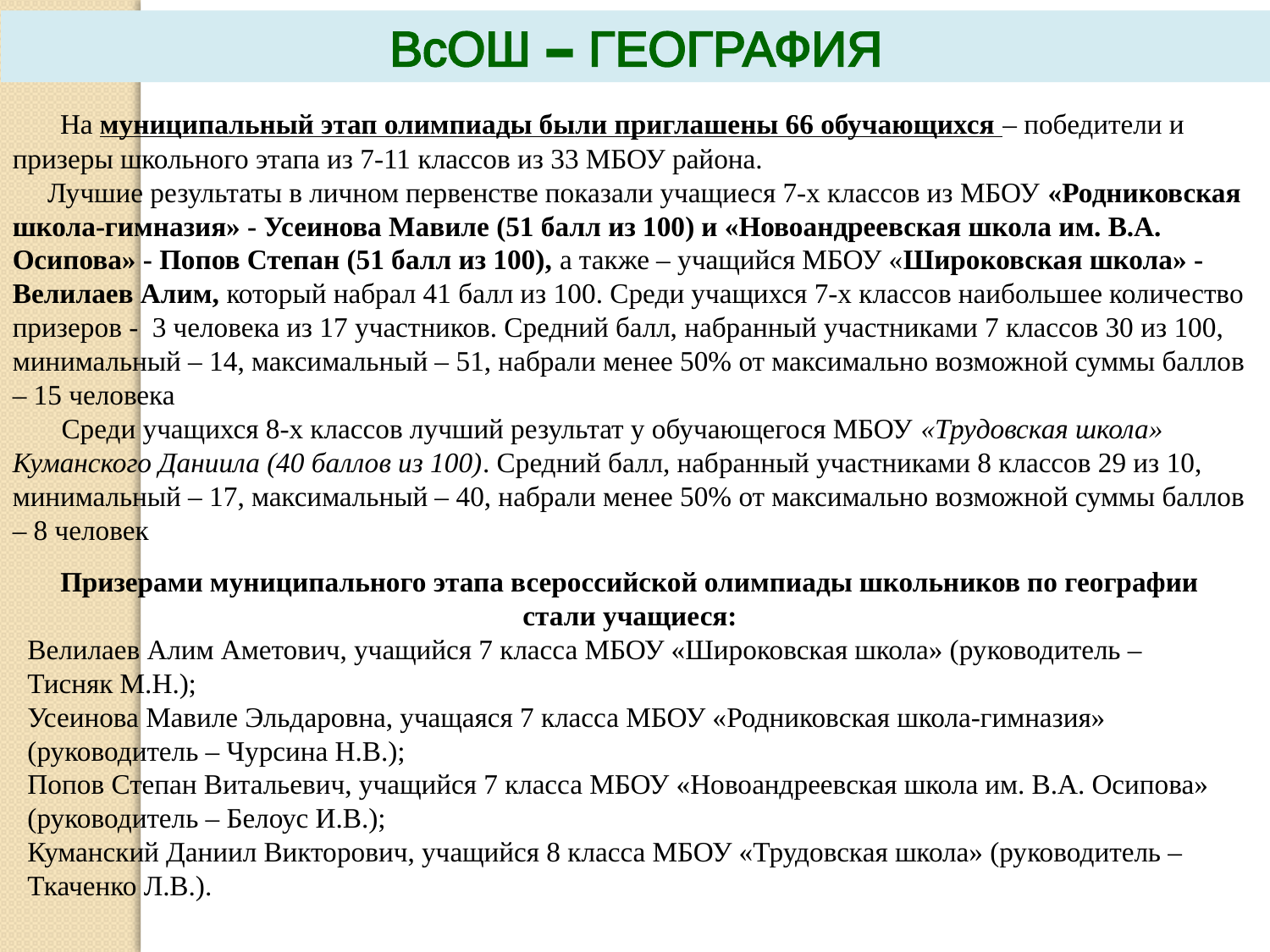

ВсОШ – ГЕОГРАФИЯ

     На муниципальный этап олимпиады были приглашены 66 обучающихся – победители и призеры школьного этапа из 7-11 классов из 33 МБОУ района.
     Лучшие результаты в личном первенстве показали учащиеся 7-х классов из МБОУ «Родниковская школа-гимназия» - Усеинова Мавиле (51 балл из 100) и «Новоандреевская школа им. В.А. Осипова» - Попов Степан (51 балл из 100), а также – учащийся МБОУ «Широковская школа» - Велилаев Алим, который набрал 41 балл из 100. Среди учащихся 7-х классов наибольшее количество призеров -  3 человека из 17 участников. Средний балл, набранный участниками 7 классов 30 из 100, минимальный – 14, максимальный – 51, набрали менее 50% от максимально возможной суммы баллов – 15 человека
       Среди учащихся 8-х классов лучший результат у обучающегося МБОУ «Трудовская школа» Куманского Даниила (40 баллов из 100). Средний балл, набранный участниками 8 классов 29 из 10, минимальный – 17, максимальный – 40, набрали менее 50% от максимально возможной суммы баллов – 8 человек
Призерами муниципального этапа всероссийской олимпиады школьников по географии стали учащиеся:
Велилаев Алим Аметович, учащийся 7 класса МБОУ «Широковская школа» (руководитель – Тисняк М.Н.);
Усеинова Мавиле Эльдаровна, учащаяся 7 класса МБОУ «Родниковская школа-гимназия» (руководитель – Чурсина Н.В.);
Попов Степан Витальевич, учащийся 7 класса МБОУ «Новоандреевская школа им. В.А. Осипова» (руководитель – Белоус И.В.);
Куманский Даниил Викторович, учащийся 8 класса МБОУ «Трудовская школа» (руководитель – Ткаченко Л.В.).